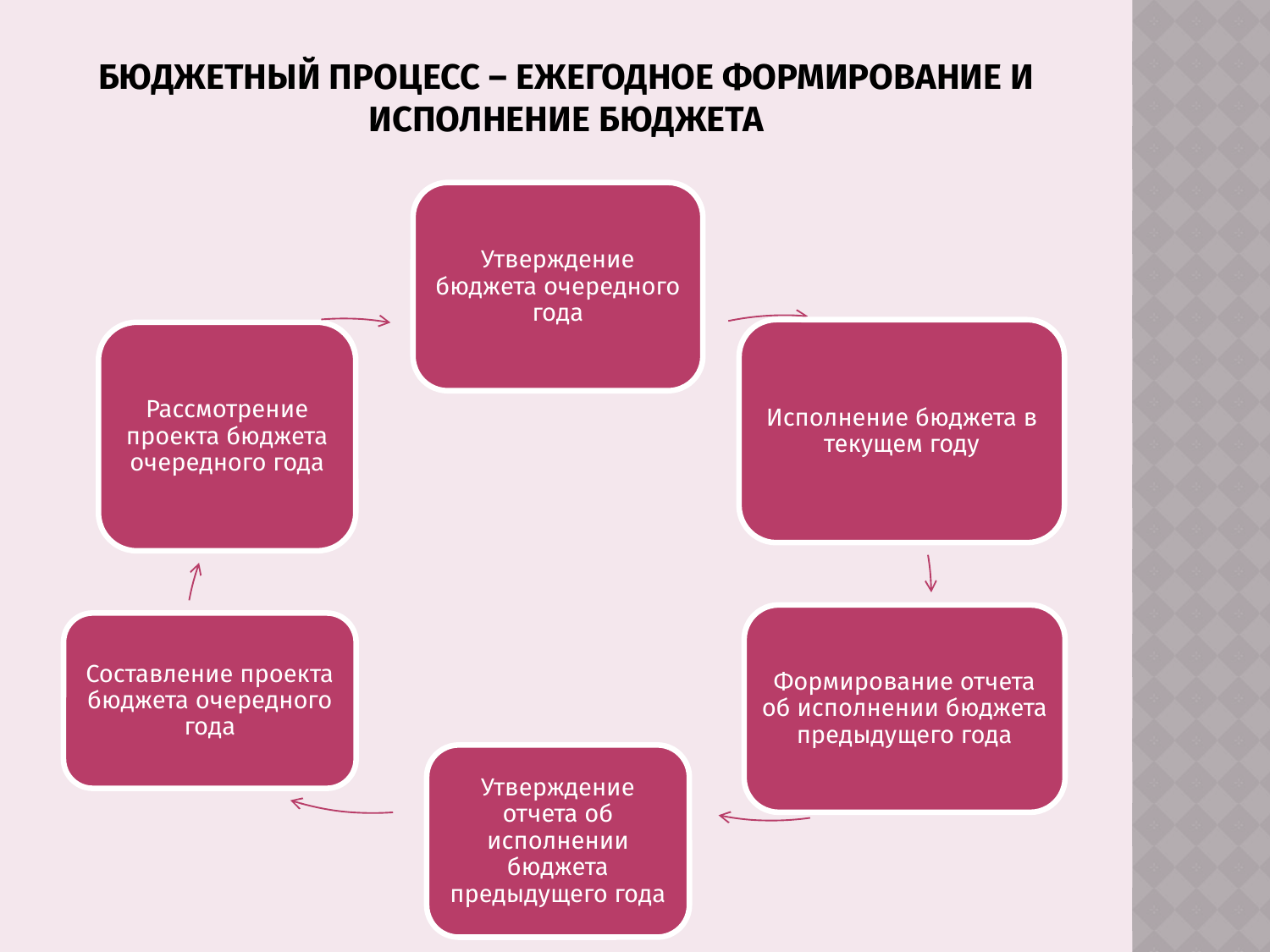

# Бюджетный процесс – ежегодное формирование и исполнение бюджета
Утверждение бюджета очередного года
Исполнение бюджета в текущем году
Формирование отчета об исполнении бюджета предыдущего года
Утверждение отчета об исполнении бюджета предыдущего года
Составление проекта бюджета очередного года
Рассмотрение проекта бюджета очередного года